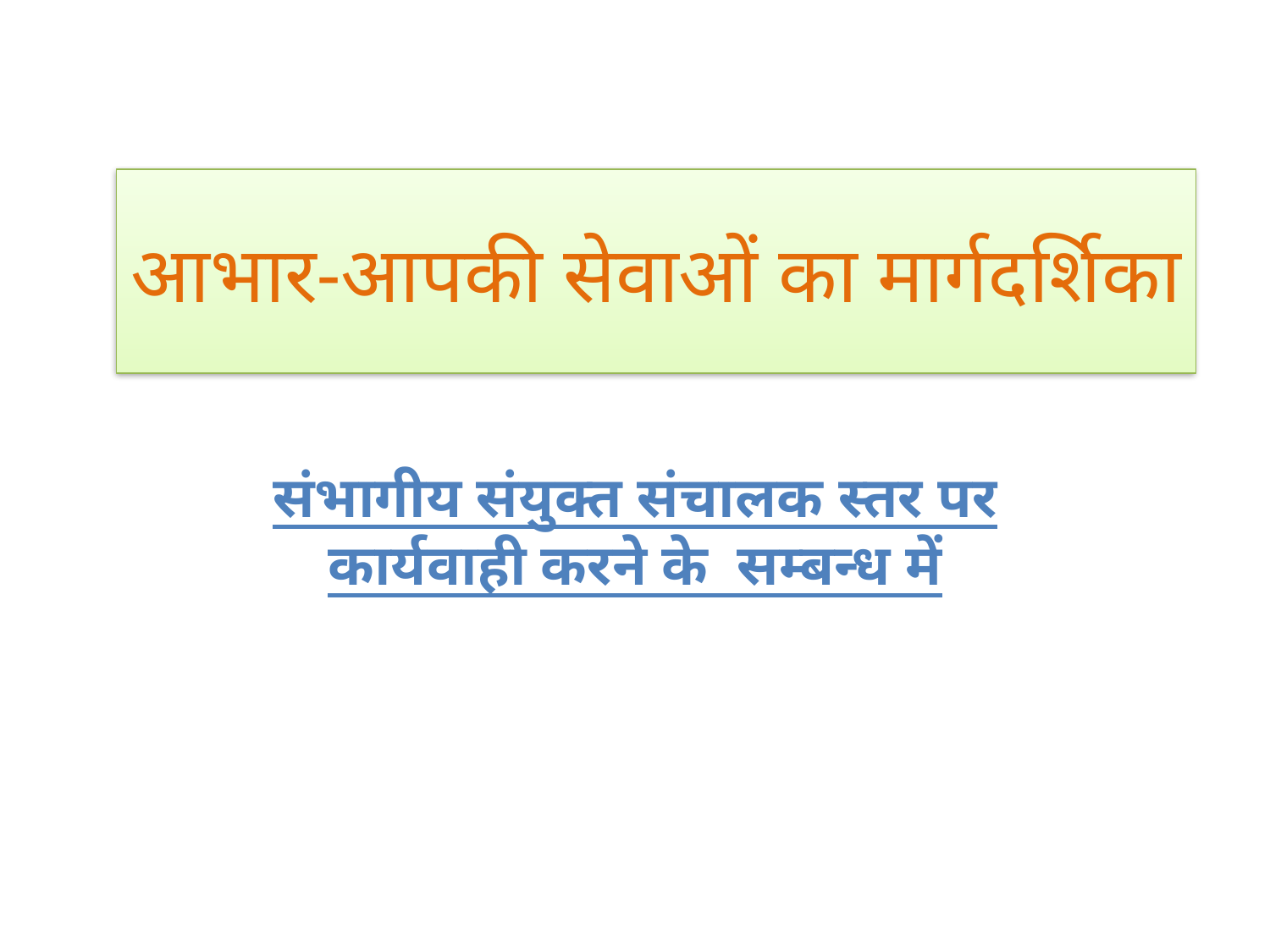

# आभार-आपकी सेवाओं का मार्गदर्शिका
संभागीय संयुक्त संचालक स्तर पर कार्यवाही करने के  सम्बन्ध में